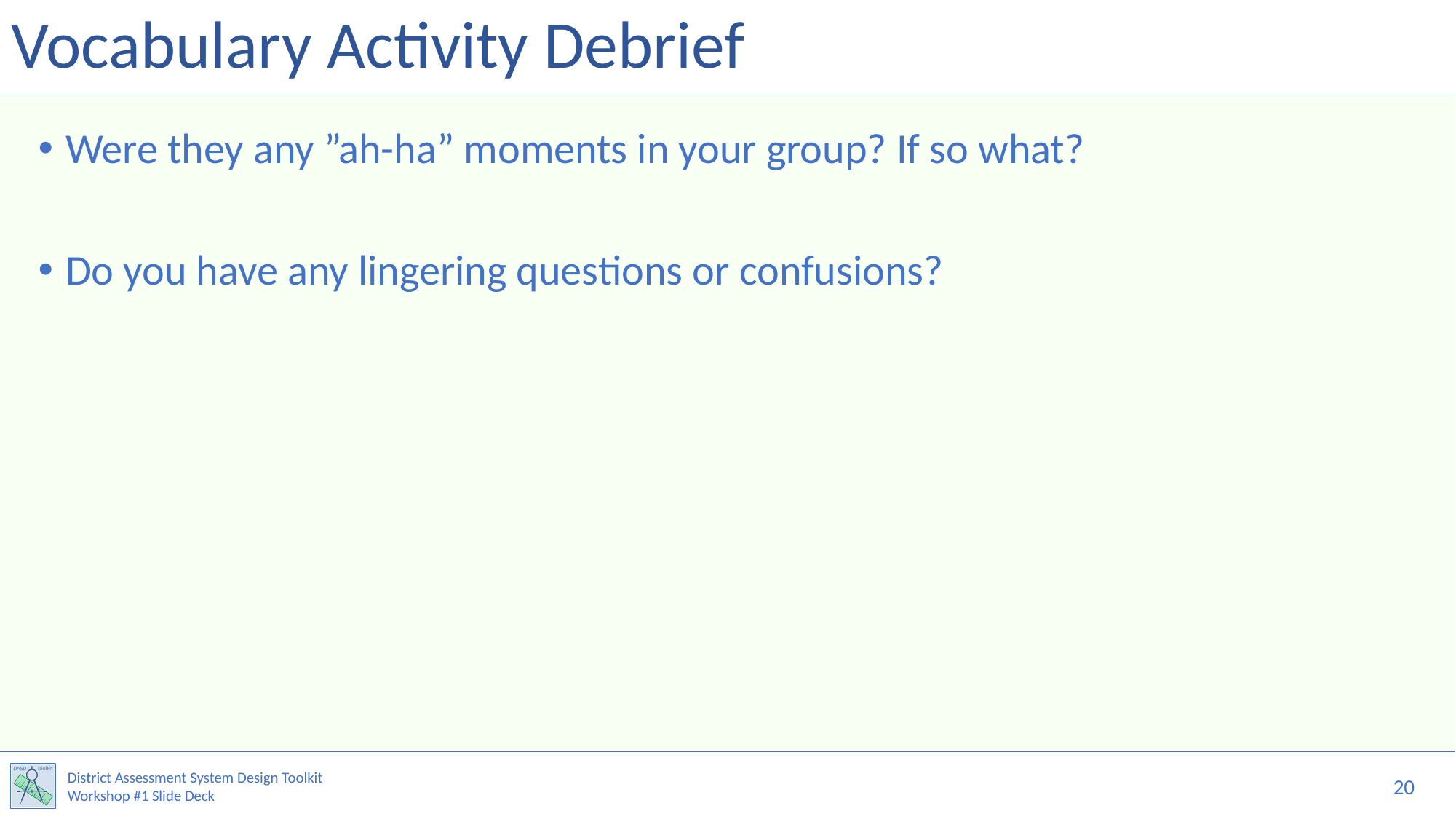

# Vocabulary Activity Debrief
Were they any ”ah-ha” moments in your group? If so what?

Do you have any lingering questions or confusions?